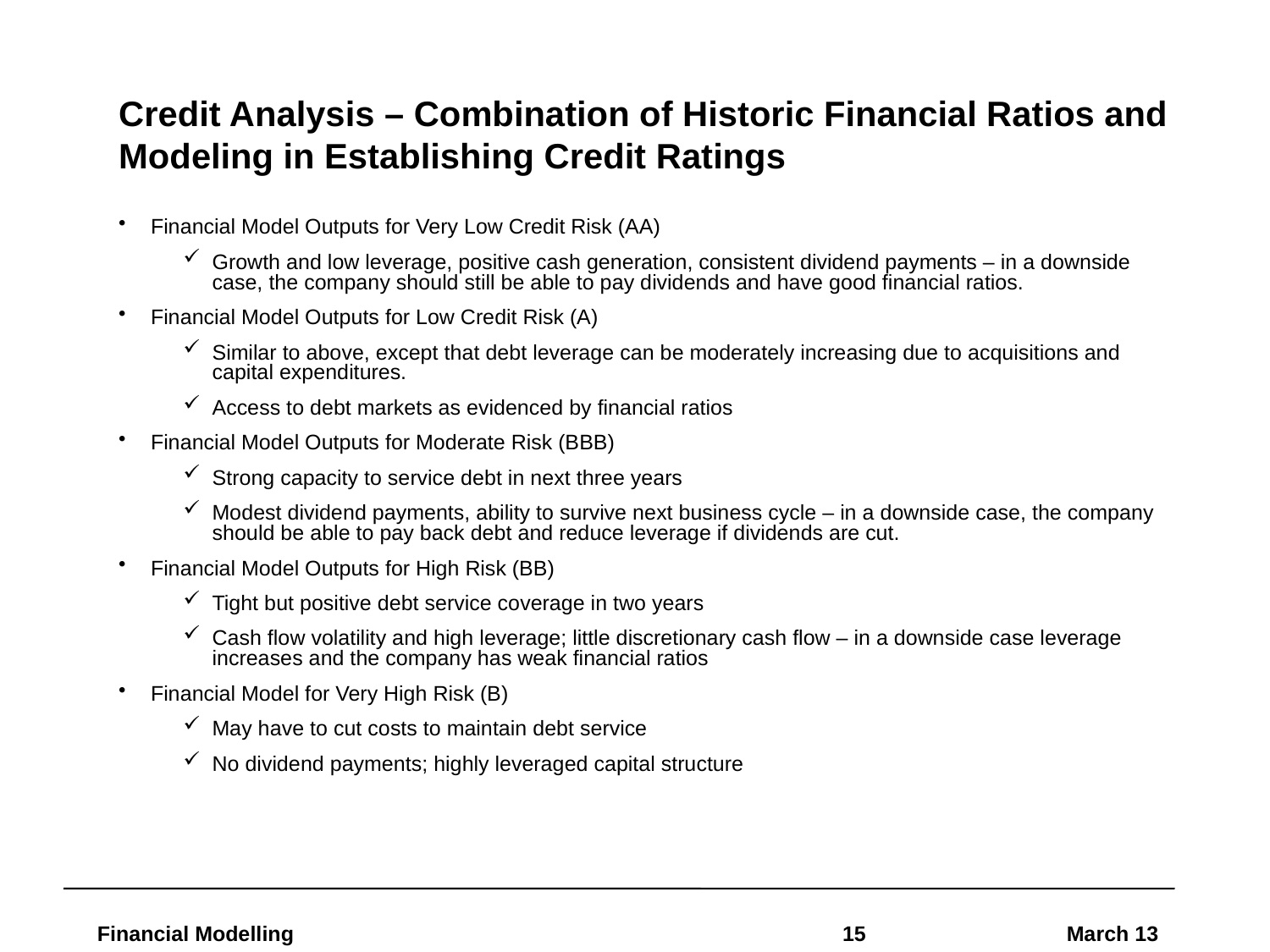

# Credit Analysis – Combination of Historic Financial Ratios and Modeling in Establishing Credit Ratings
Financial Model Outputs for Very Low Credit Risk (AA)
Growth and low leverage, positive cash generation, consistent dividend payments – in a downside case, the company should still be able to pay dividends and have good financial ratios.
Financial Model Outputs for Low Credit Risk (A)
Similar to above, except that debt leverage can be moderately increasing due to acquisitions and capital expenditures.
Access to debt markets as evidenced by financial ratios
Financial Model Outputs for Moderate Risk (BBB)
Strong capacity to service debt in next three years
Modest dividend payments, ability to survive next business cycle – in a downside case, the company should be able to pay back debt and reduce leverage if dividends are cut.
Financial Model Outputs for High Risk (BB)
Tight but positive debt service coverage in two years
Cash flow volatility and high leverage; little discretionary cash flow – in a downside case leverage increases and the company has weak financial ratios
Financial Model for Very High Risk (B)
May have to cut costs to maintain debt service
No dividend payments; highly leveraged capital structure